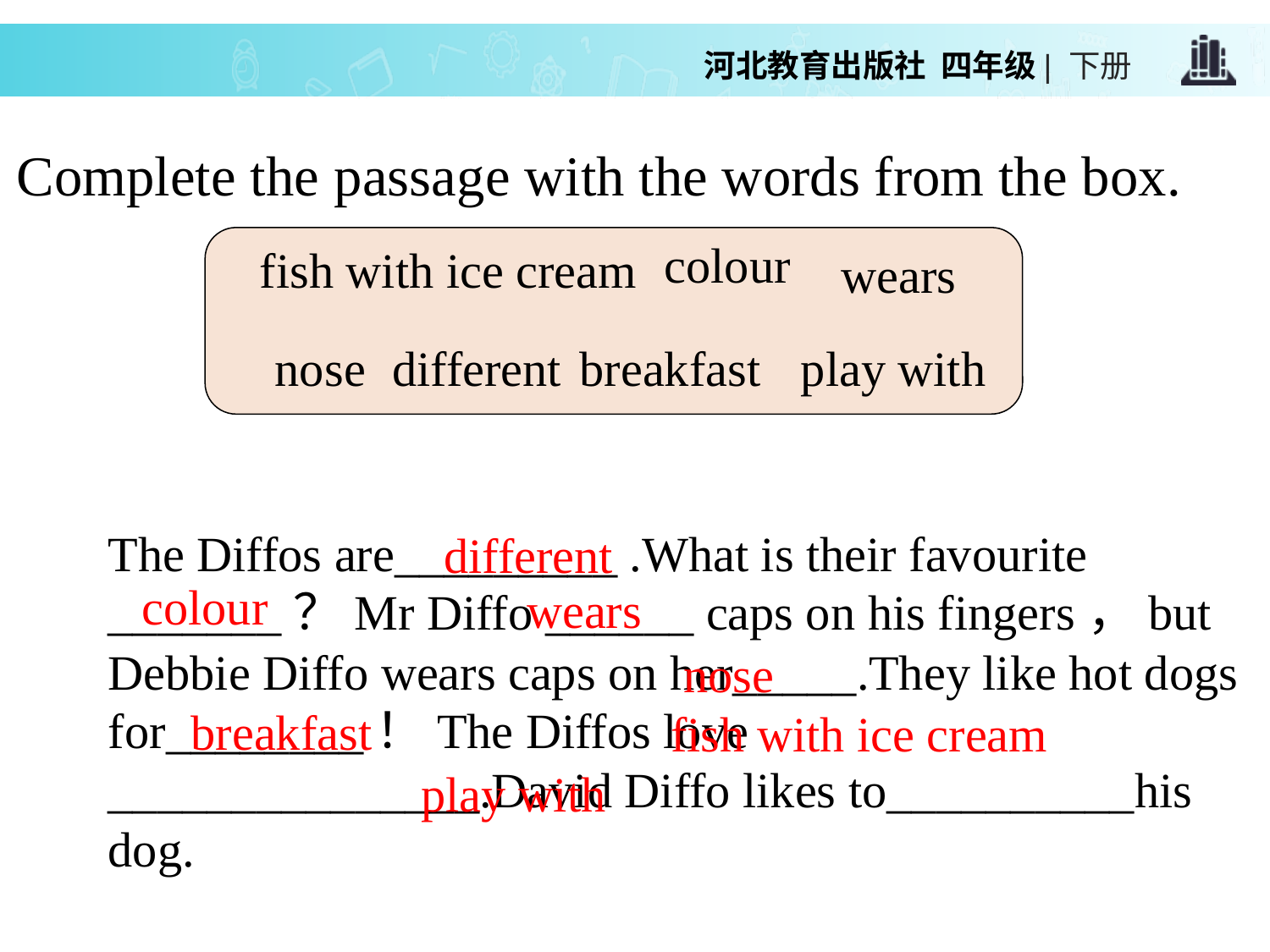

Complete the passage with the words from the box.
colour

fish with ice cream
wears
different
play with
nose
breakfast
The Diffos are_________ .What is their favourite _______？Mr Diffo ______ caps on his fingers，but Debbie Diffo wears caps on her_____.They like hot dogs for________！The Diffos love _______________.David Diffo likes to__________his dog.
different
colour
wears
nose
breakfast
fish with ice cream
play with